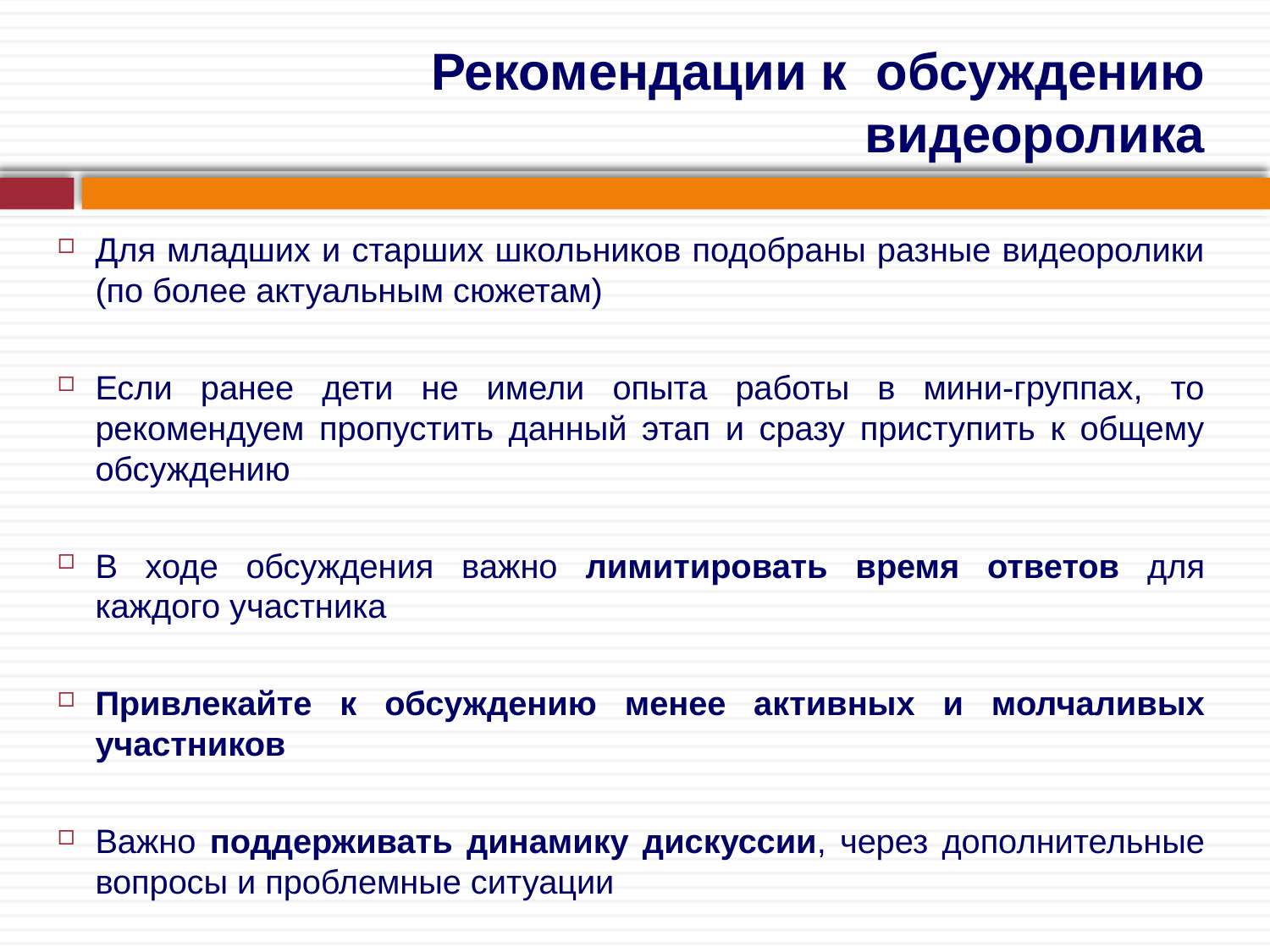

# Рекомендации к  обсуждению видеоролика
Для младших и старших школьников подобраны разные видеоролики (по более актуальным сюжетам)

Если ранее дети не имели опыта работы в мини-группах, то рекомендуем пропустить данный этап и сразу приступить к общему обсуждению

В ходе обсуждения важно лимитировать время ответов для каждого участника

Привлекайте к обсуждению менее активных и молчаливых участников

Важно поддерживать динамику дискуссии, через дополнительные вопросы и проблемные ситуации